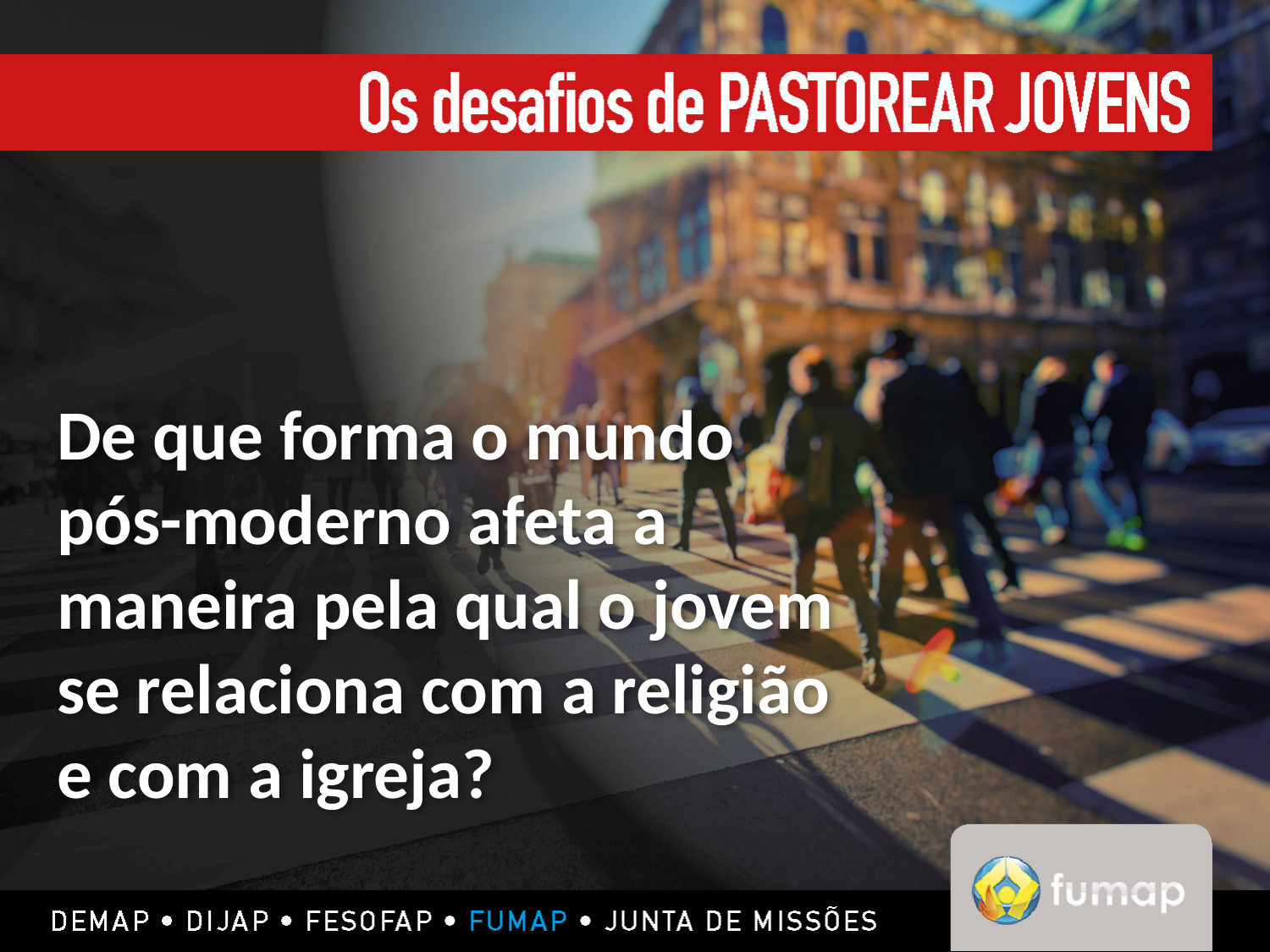

De que forma o mundo
pós-moderno afeta a maneira pela qual o jovem se relaciona com a religião e com a igreja?